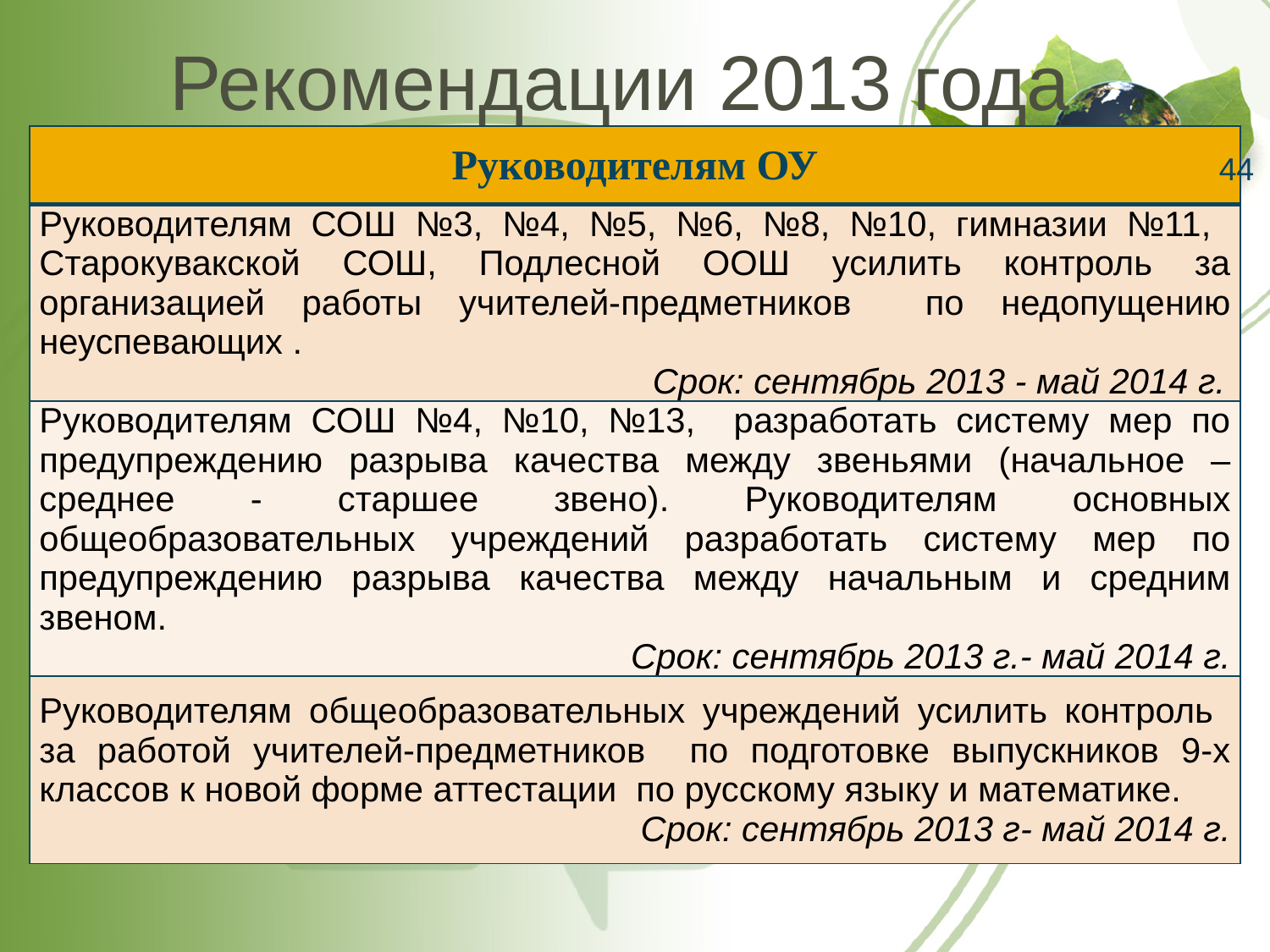

# Рекомендации 2013 года
| Руководителям ОУ |
| --- |
| Руководителям СОШ №3, №4, №5, №6, №8, №10, гимназии №11, Старокувакской СОШ, Подлесной ООШ усилить контроль за организацией работы учителей-предметников по недопущению неуспевающих . Срок: сентябрь 2013 - май 2014 г. |
| Руководителям СОШ №4, №10, №13, разработать систему мер по предупреждению разрыва качества между звеньями (начальное – среднее - старшее звено). Руководителям основных общеобразовательных учреждений разработать систему мер по предупреждению разрыва качества между начальным и средним звеном. Срок: сентябрь 2013 г.- май 2014 г. |
| Руководителям общеобразовательных учреждений усилить контроль за работой учителей-предметников по подготовке выпускников 9-х классов к новой форме аттестации по русскому языку и математике. Срок: сентябрь 2013 г- май 2014 г. |
44